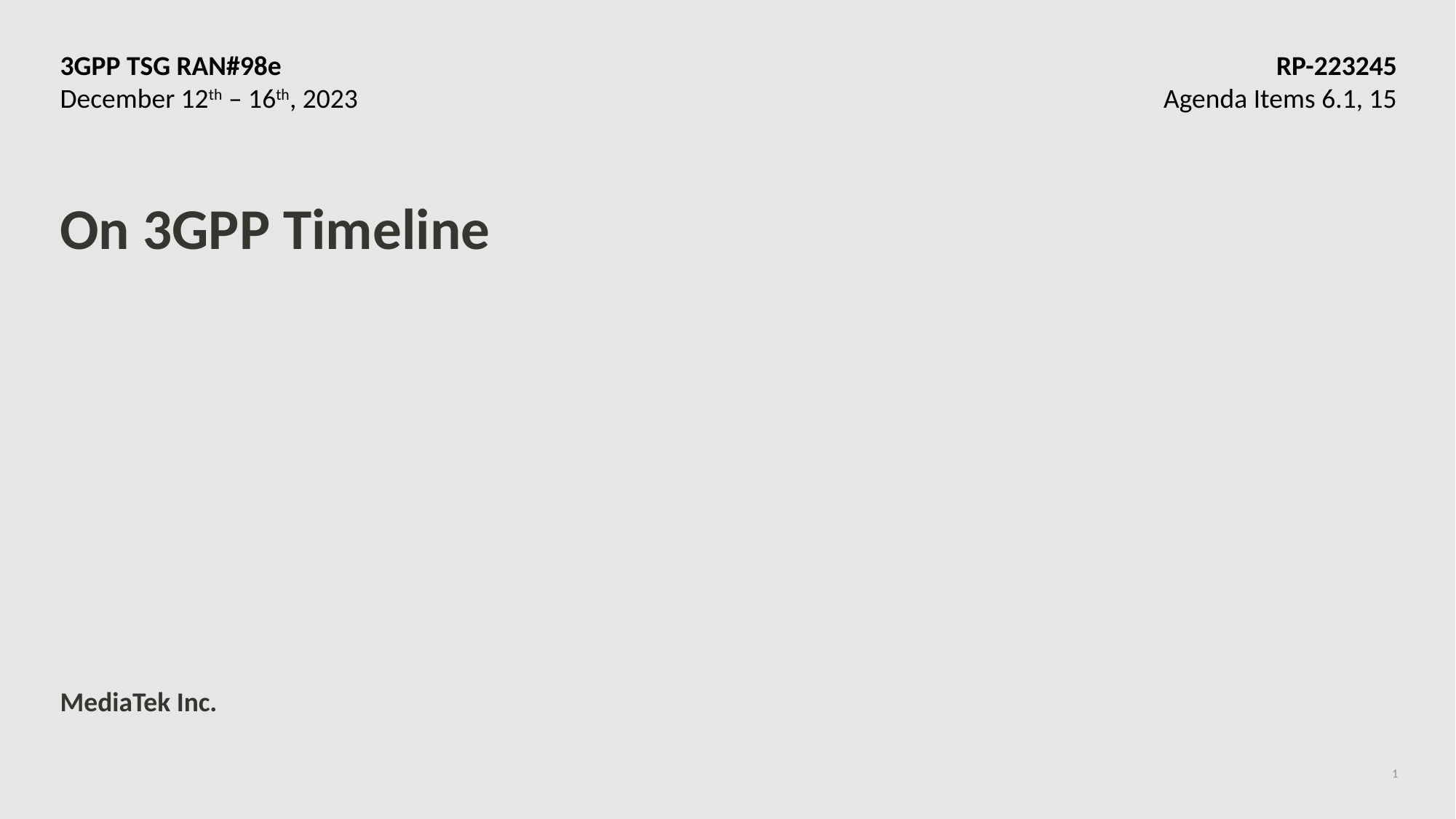

3GPP TSG RAN#98e	RP-223245
December 12th – 16th, 2023	Agenda Items 6.1, 15
# On 3GPP Timeline

MediaTek Inc.
1